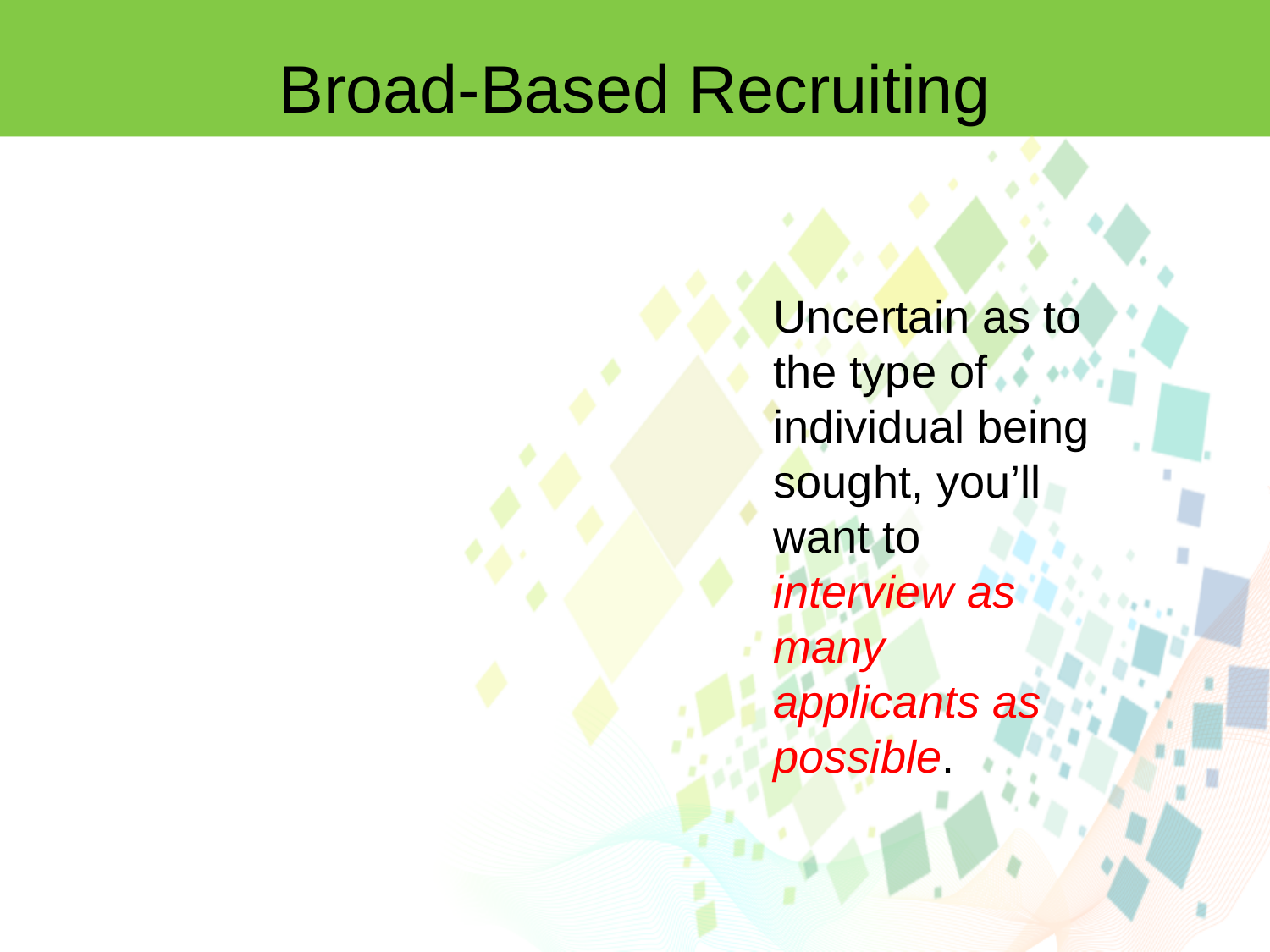

Broad-Based Recruiting
Uncertain as to the type of individual being sought, you’ll want to interview as many
applicants as possible.